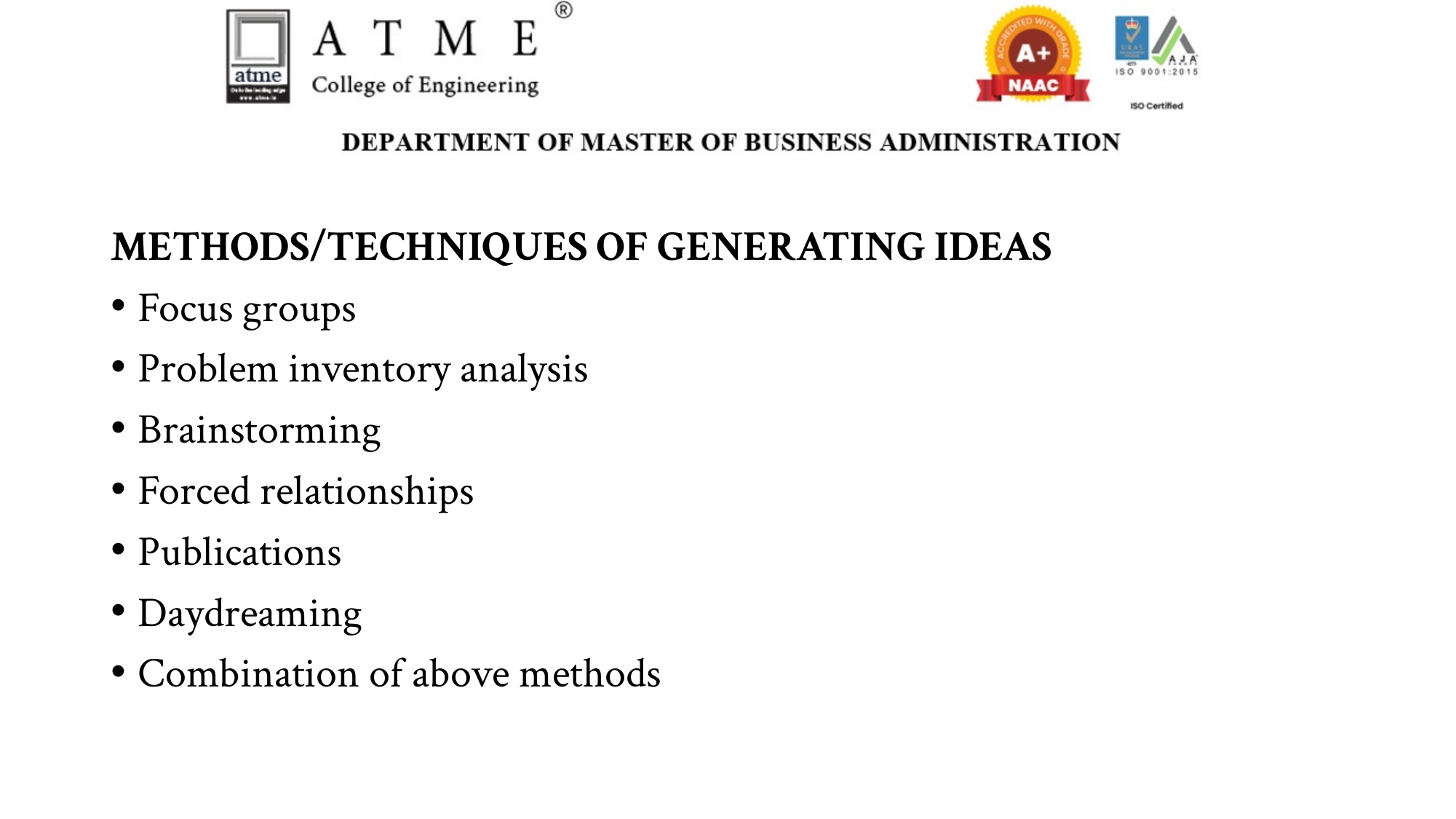

METHODS/TECHNIQUES OF GENERATING IDEAS
Focus groups
Problem inventory analysis
Brainstorming
Forced relationships
Publications
Daydreaming
Combination of above methods